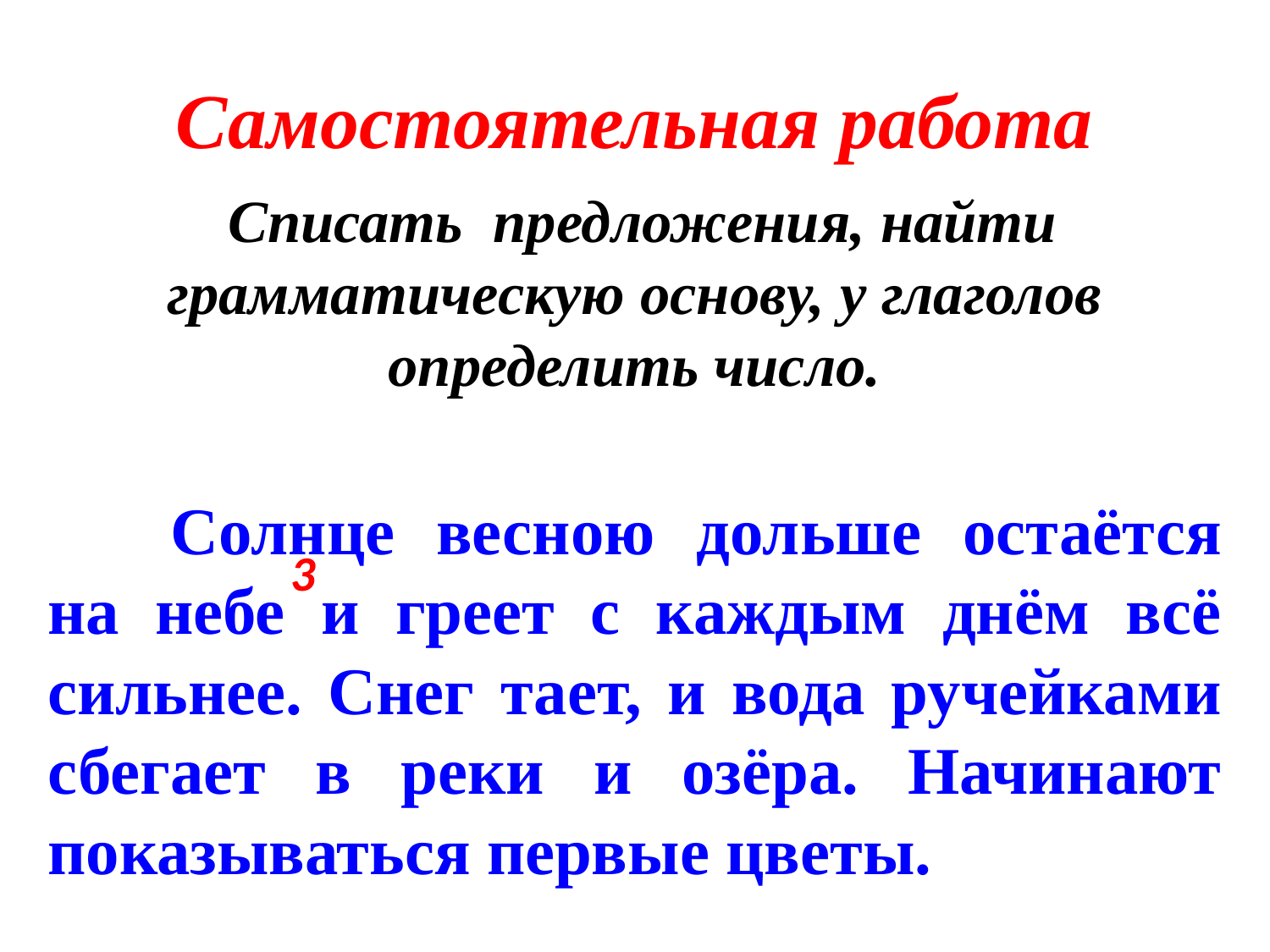

# Самостоятельная работа
 Списать  предложения, найти грамматическую основу, у глаголов определить число.

	Солнце весною дольше остаётся на небе и греет с каждым днём всё сильнее. Снег тает, и вода ручейками сбегает в реки и озёра. Начинают показываться первые цветы.

3